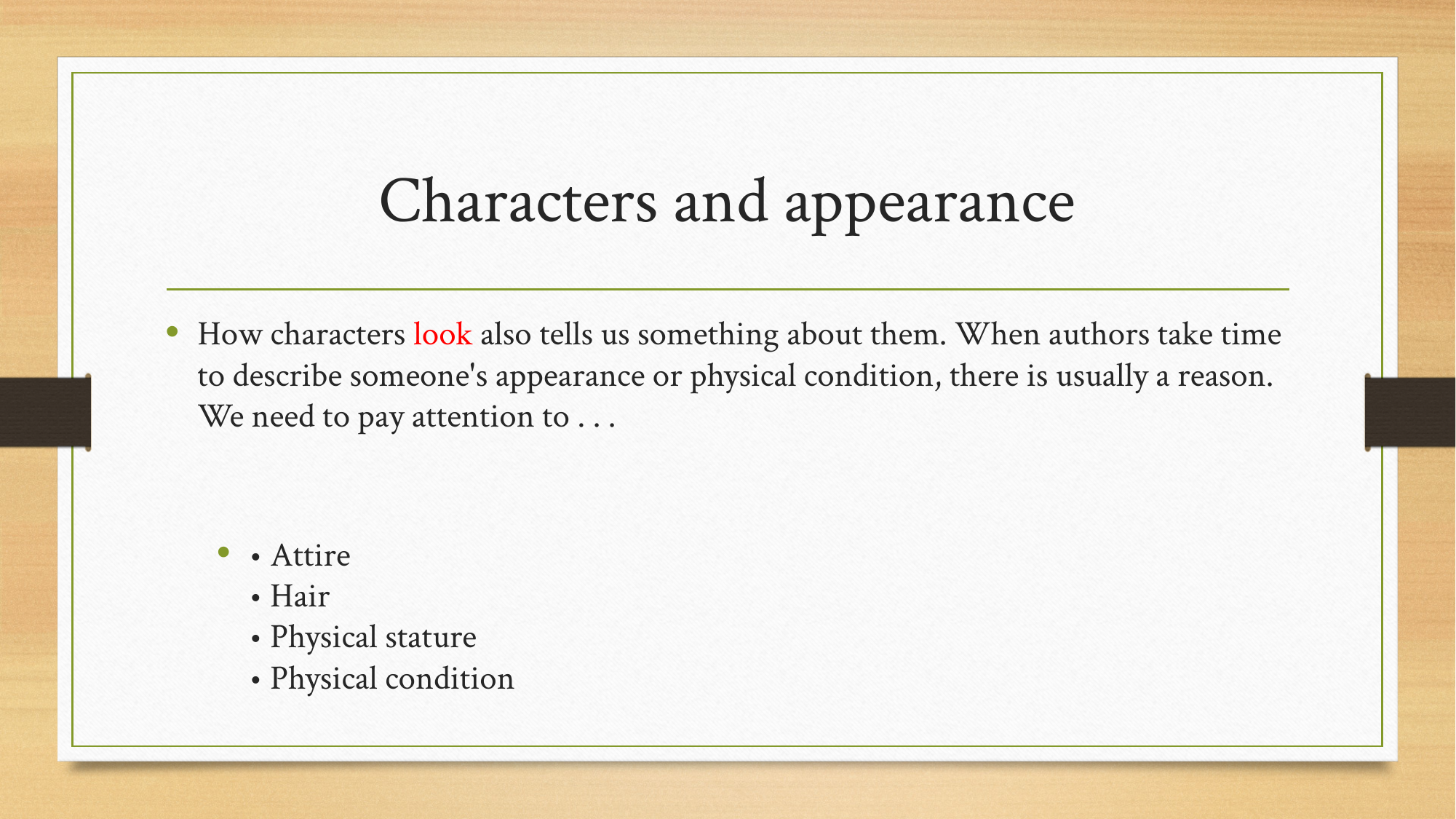

# Characters and appearance
How characters look also tells us something about them. When authors take time to describe someone's appearance or physical condition, there is usually a reason. We need to pay attention to . . .
• Attire
• Hair
• Physical stature
• Physical condition